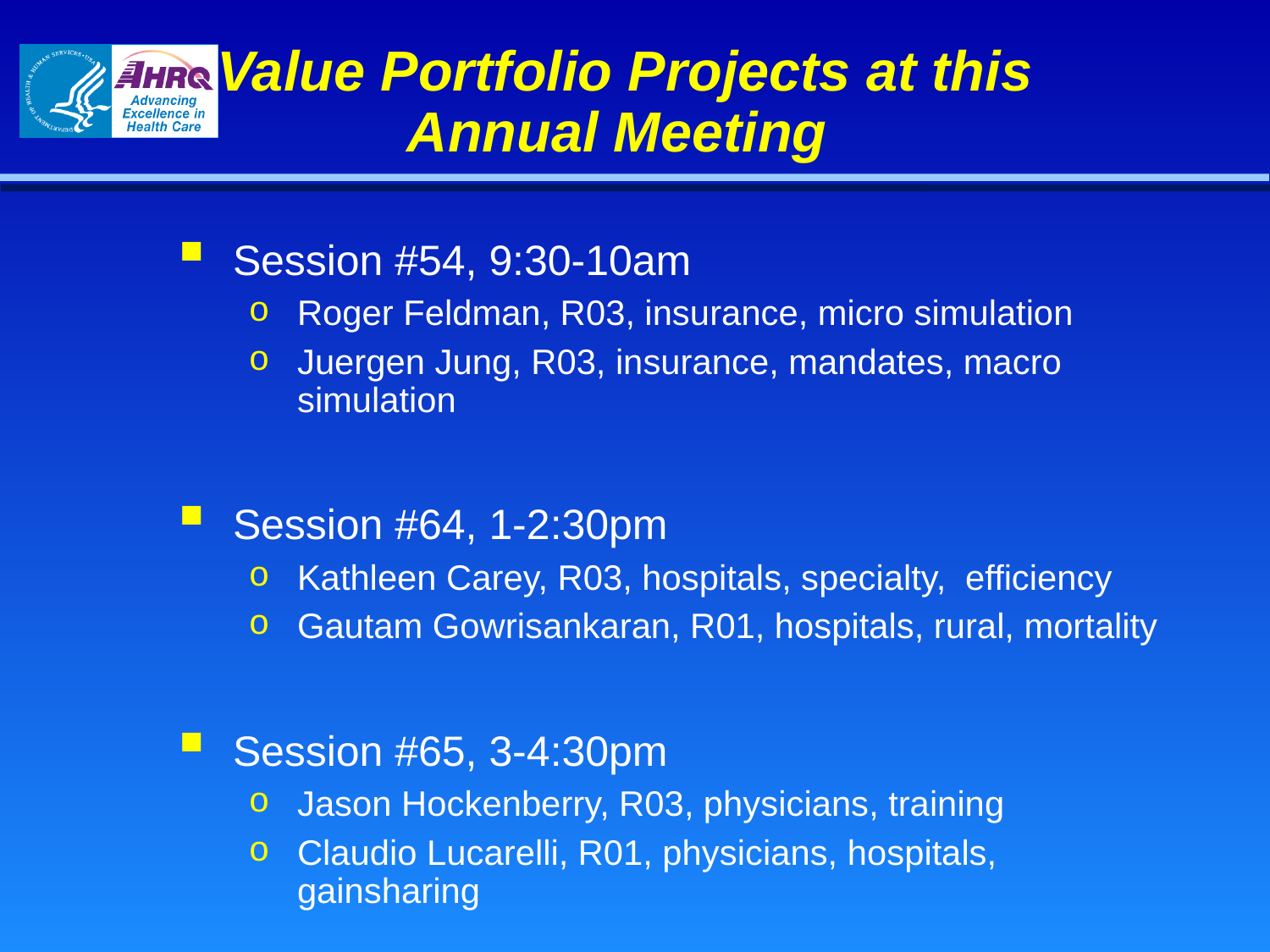

# Value Portfolio Projects at this Annual Meeting
Session #54, 9:30-10am
Roger Feldman, R03, insurance, micro simulation
Juergen Jung, R03, insurance, mandates, macro simulation

Session #64, 1-2:30pm
Kathleen Carey, R03, hospitals, specialty,  efficiency
Gautam Gowrisankaran, R01, hospitals, rural, mortality

Session #65, 3-4:30pm
Jason Hockenberry, R03, physicians, training
Claudio Lucarelli, R01, physicians, hospitals, gainsharing